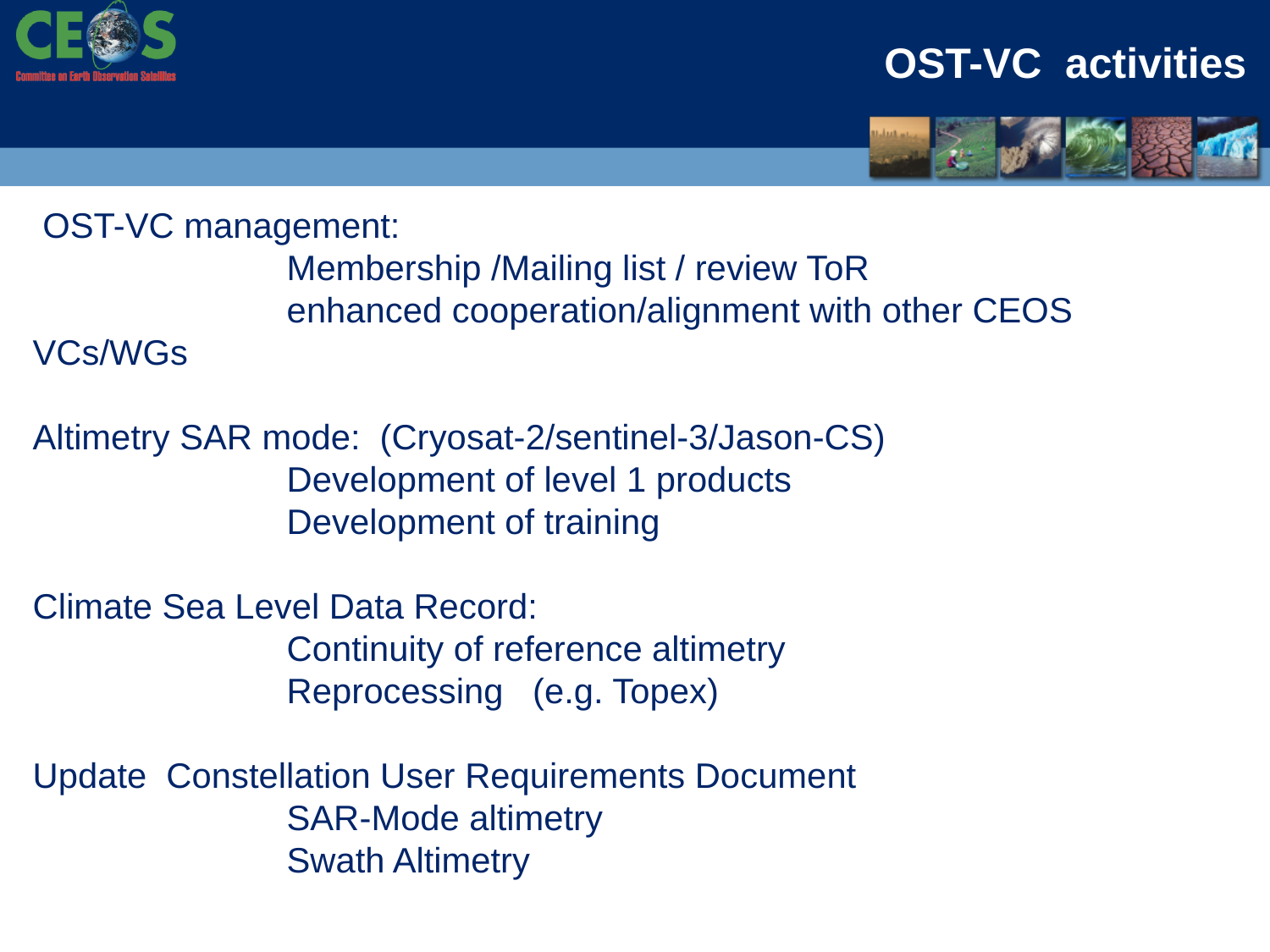

# OST-VC  activities
 OST-VC management:
		Membership /Mailing list / review ToR
		enhanced cooperation/alignment with other CEOS  VCs/WGs

Altimetry SAR mode:  (Cryosat-2/sentinel-3/Jason-CS)
		Development of level 1 products
		Development of training

Climate Sea Level Data Record:
		Continuity of reference altimetry
		Reprocessing   (e.g. Topex)

Update  Constellation User Requirements Document
		SAR-Mode altimetry
		Swath Altimetry